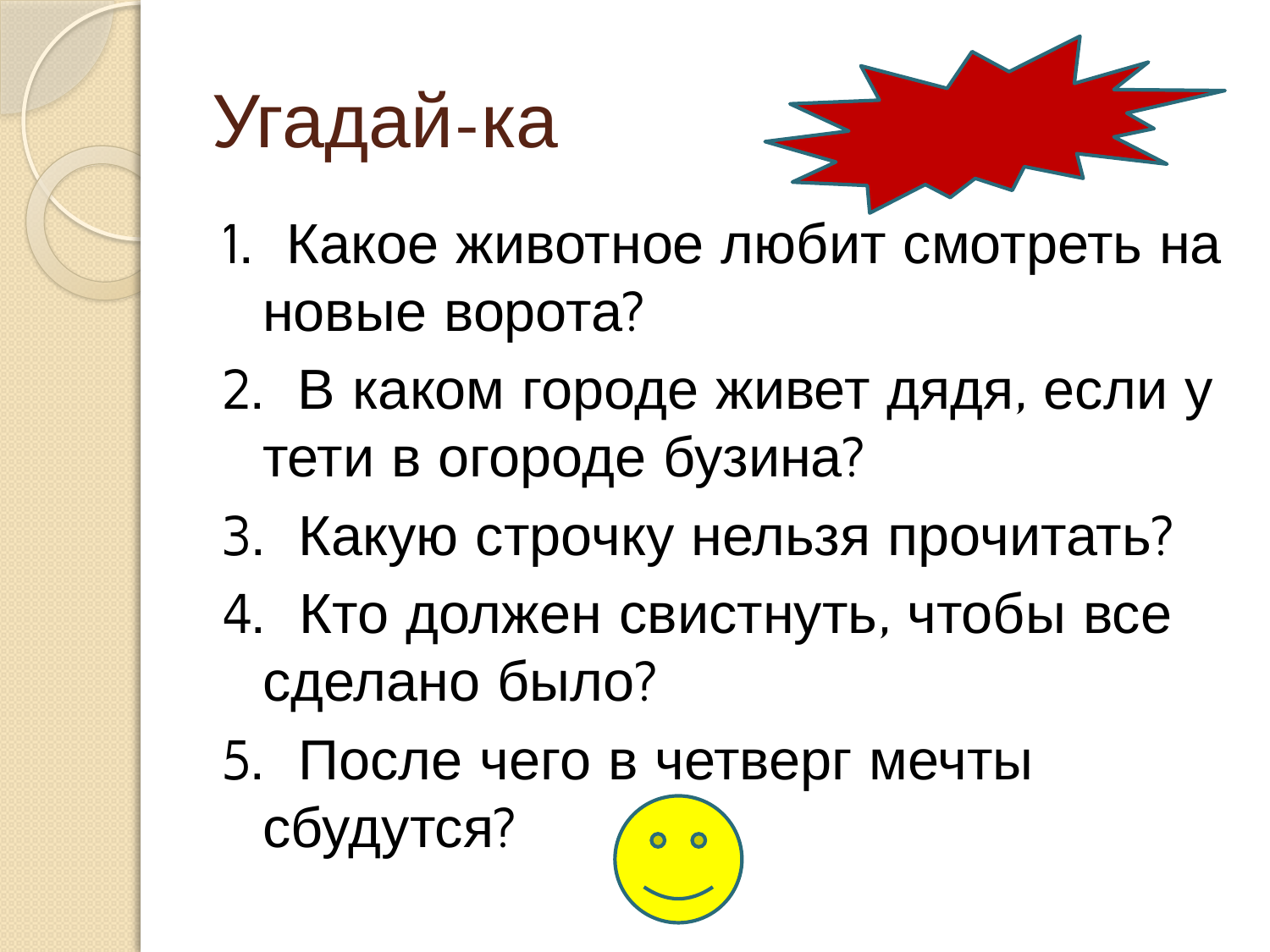

# Угадай-ка
1.  Какое животное любит смотреть на новые ворота?
2.  В каком городе живет дядя, если у тети в огороде бузина?
3.  Какую строчку нельзя прочитать?
4.  Кто должен свистнуть, чтобы все сделано было?
5.  После чего в четверг мечты сбудутся?